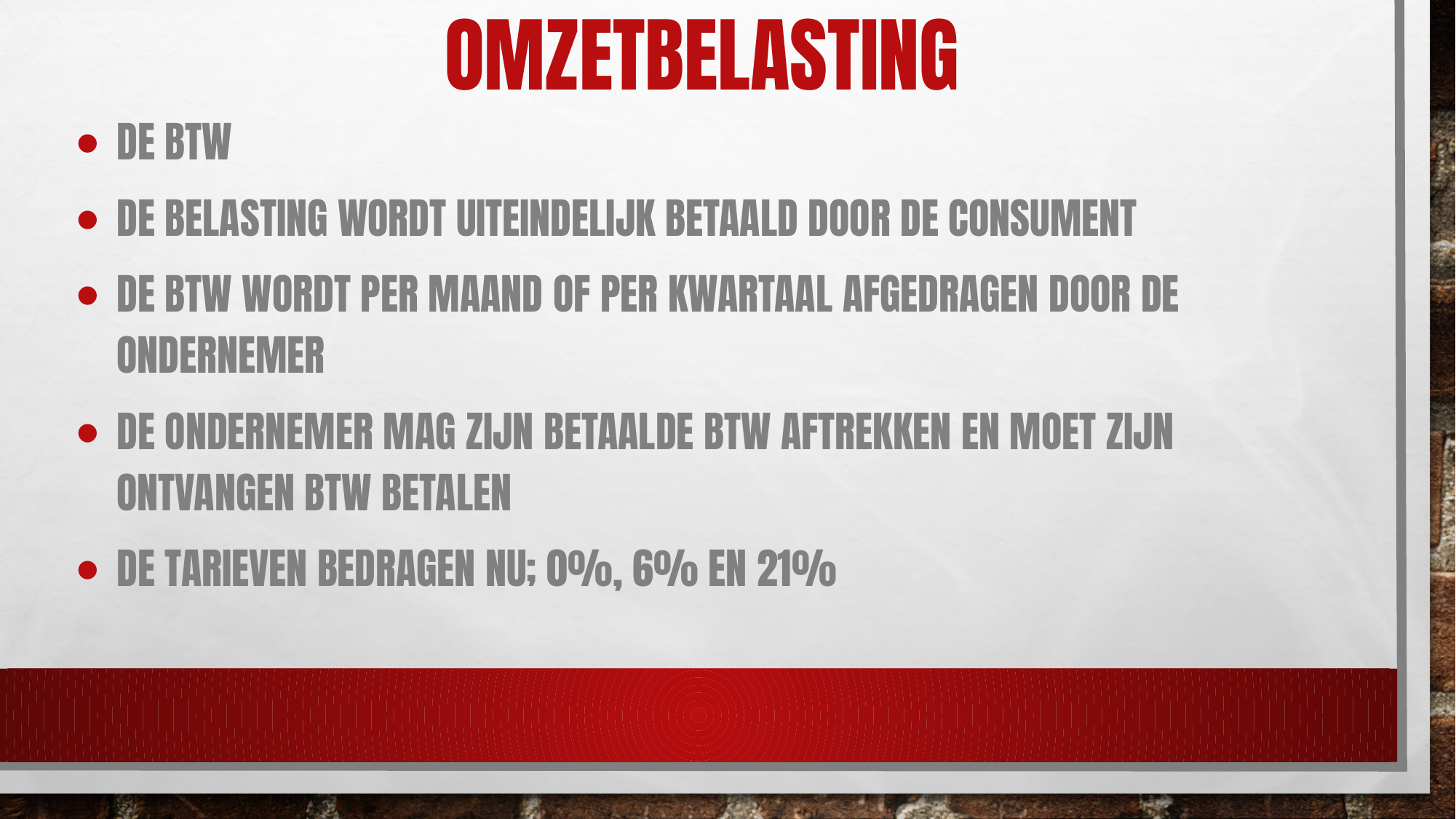

# OMzetbelasting
De BTW
De belasting wordt uiteindelijk betaald door de consument
De BTW wordt per maand of per kwartaal afgedragen door de ondernemer
De ondernemer mag zijn betaalde BTW aftrekken en moet zijn ontvangen btw betalen
De tarieven bedragen nu; 0%, 6% en 21%